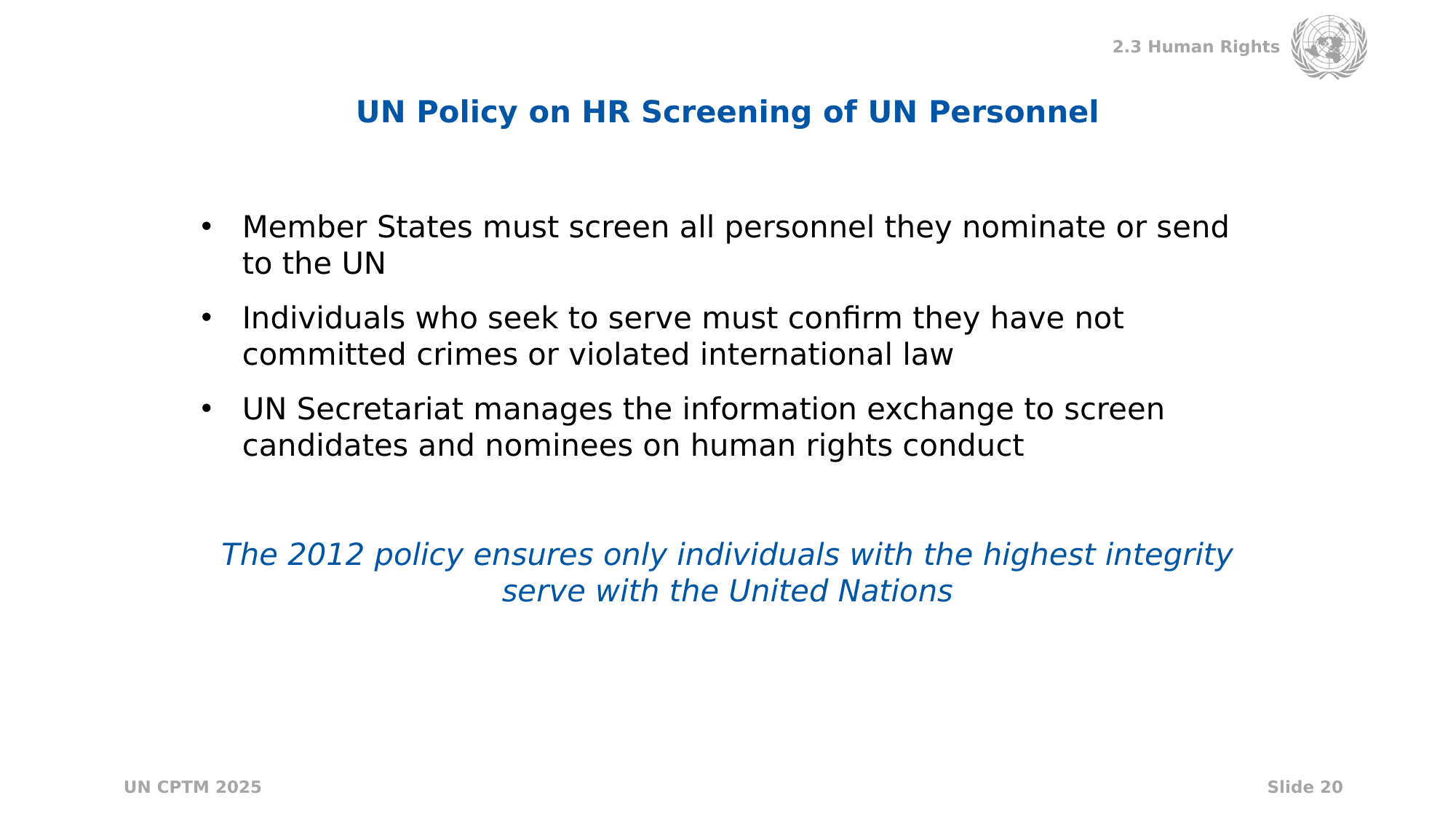

UN Policy on HR Screening of UN Personnel
Member States must screen all personnel they nominate or send to the UN
Individuals who seek to serve must confirm they have not committed crimes or violated international law
UN Secretariat manages the information exchange to screen candidates and nominees on human rights conduct

The 2012 policy ensures only individuals with the highest integrity serve with the United Nations